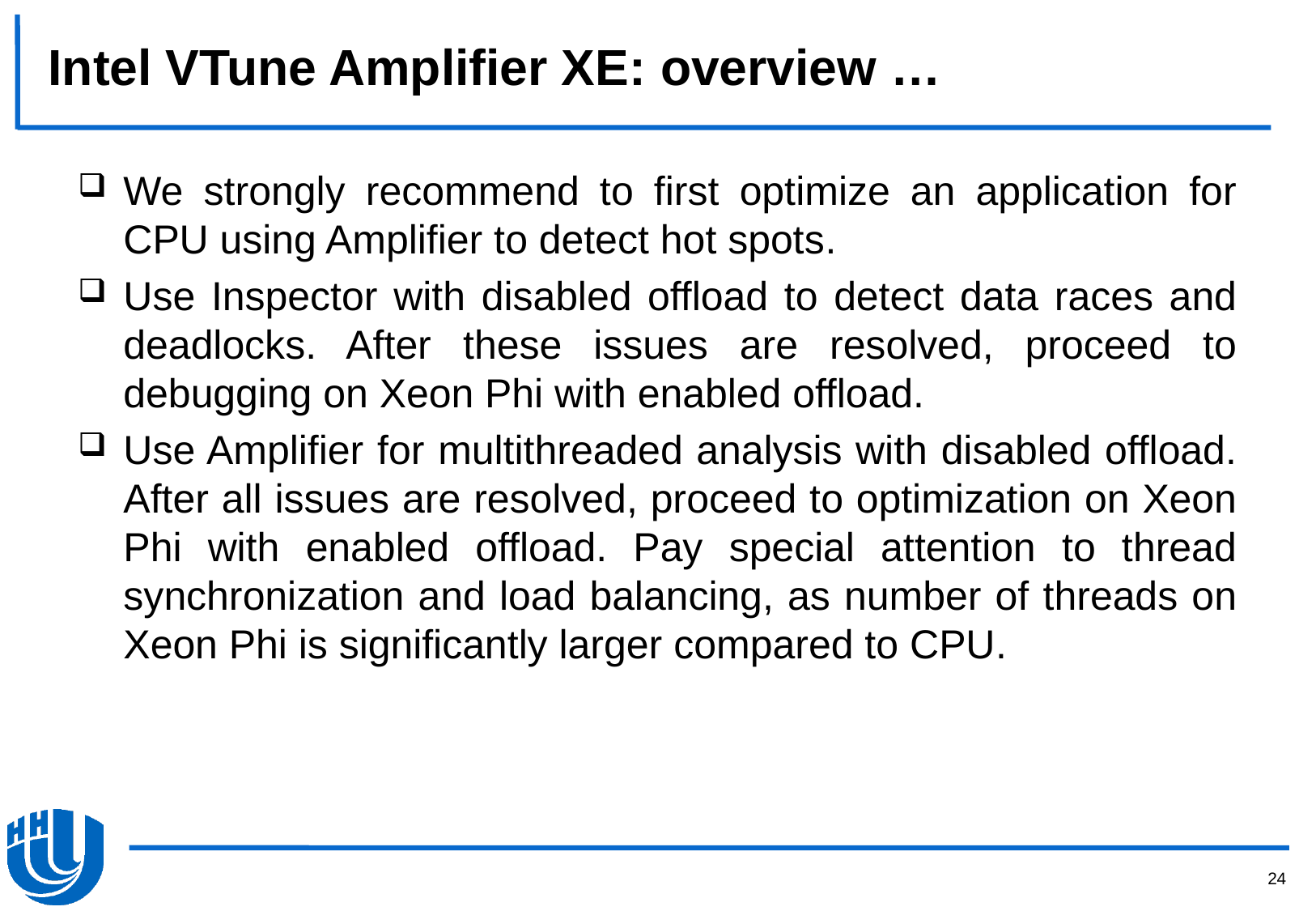

# Intel VTune Amplifier XE: overview …
We strongly recommend to first optimize an application for CPU using Amplifier to detect hot spots.
Use Inspector with disabled offload to detect data races and deadlocks. After these issues are resolved, proceed to debugging on Xeon Phi with enabled offload.
Use Amplifier for multithreaded analysis with disabled offload. After all issues are resolved, proceed to optimization on Xeon Phi with enabled offload. Pay special attention to thread synchronization and load balancing, as number of threads on Xeon Phi is significantly larger compared to CPU.
24